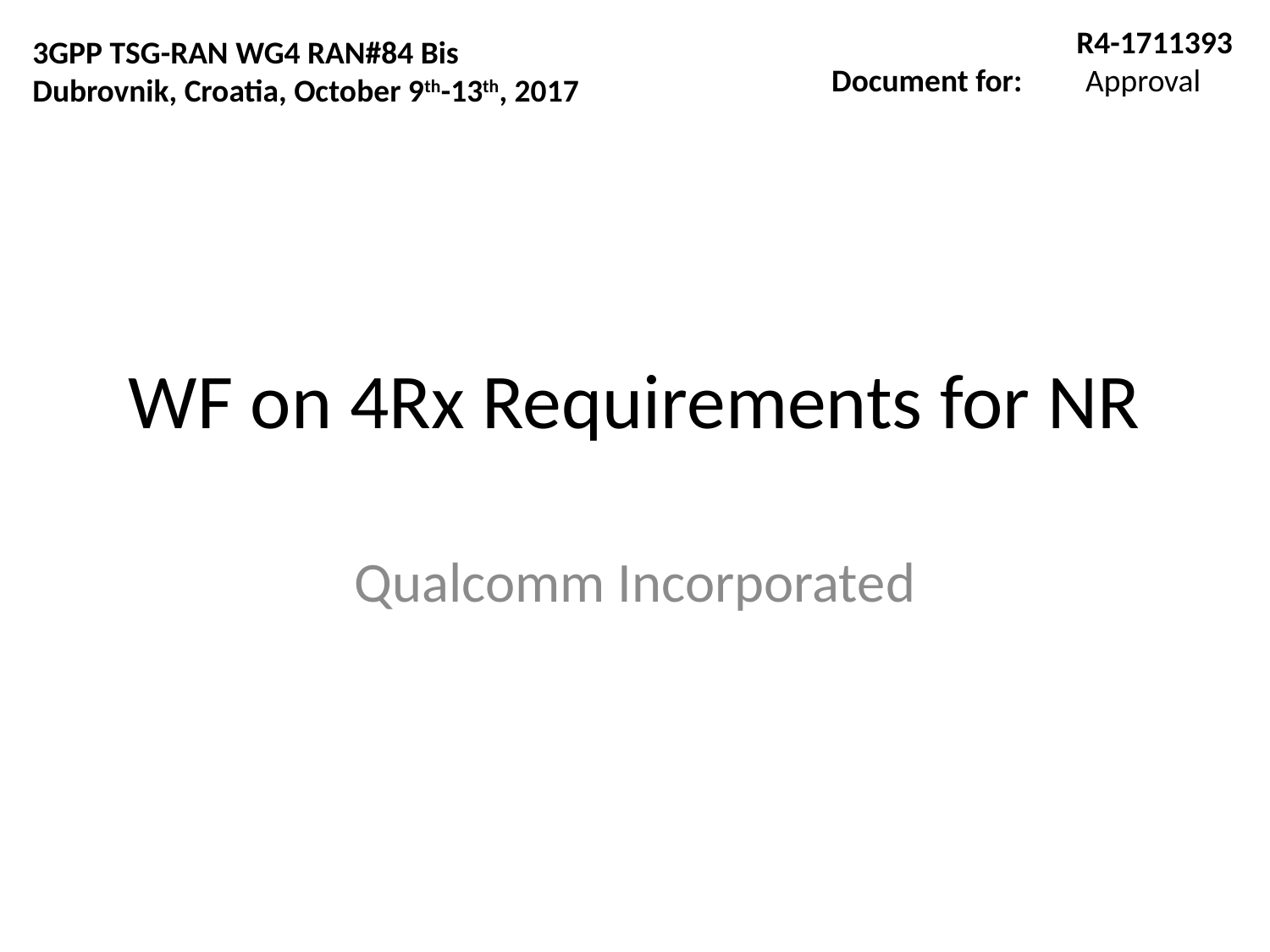

R4-1711393
Document for:	Approval
3GPP TSG-RAN WG4 RAN#84 Bis
Dubrovnik, Croatia, October 9th-13th, 2017
# WF on 4Rx Requirements for NR
Qualcomm Incorporated